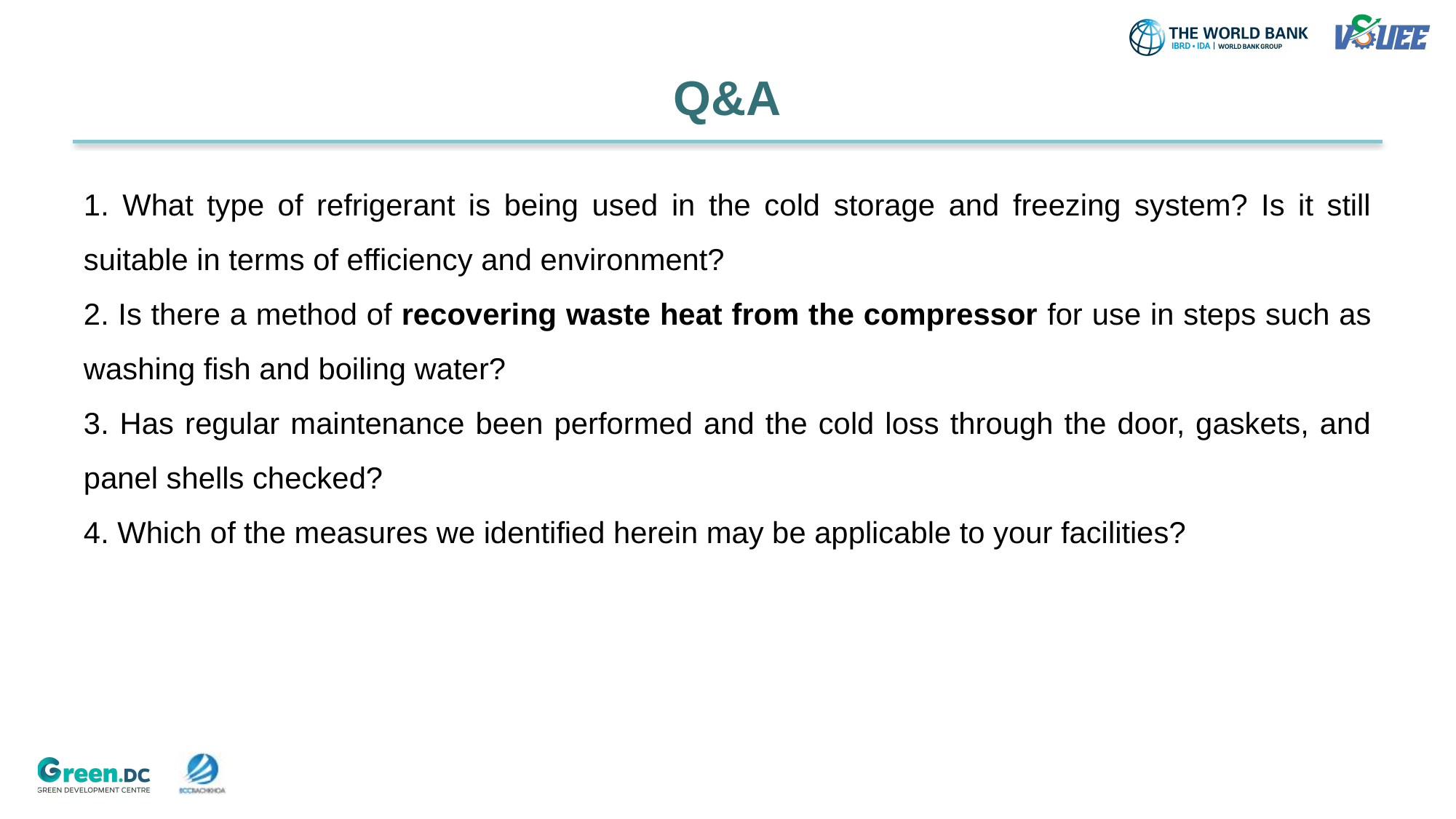

# Q&A
1. What type of refrigerant is being used in the cold storage and freezing system? Is it still suitable in terms of efficiency and environment?
2. Is there a method of recovering waste heat from the compressor for use in steps such as washing fish and boiling water?
3. Has regular maintenance been performed and the cold loss through the door, gaskets, and panel shells checked?
4. Which of the measures we identified herein may be applicable to your facilities?